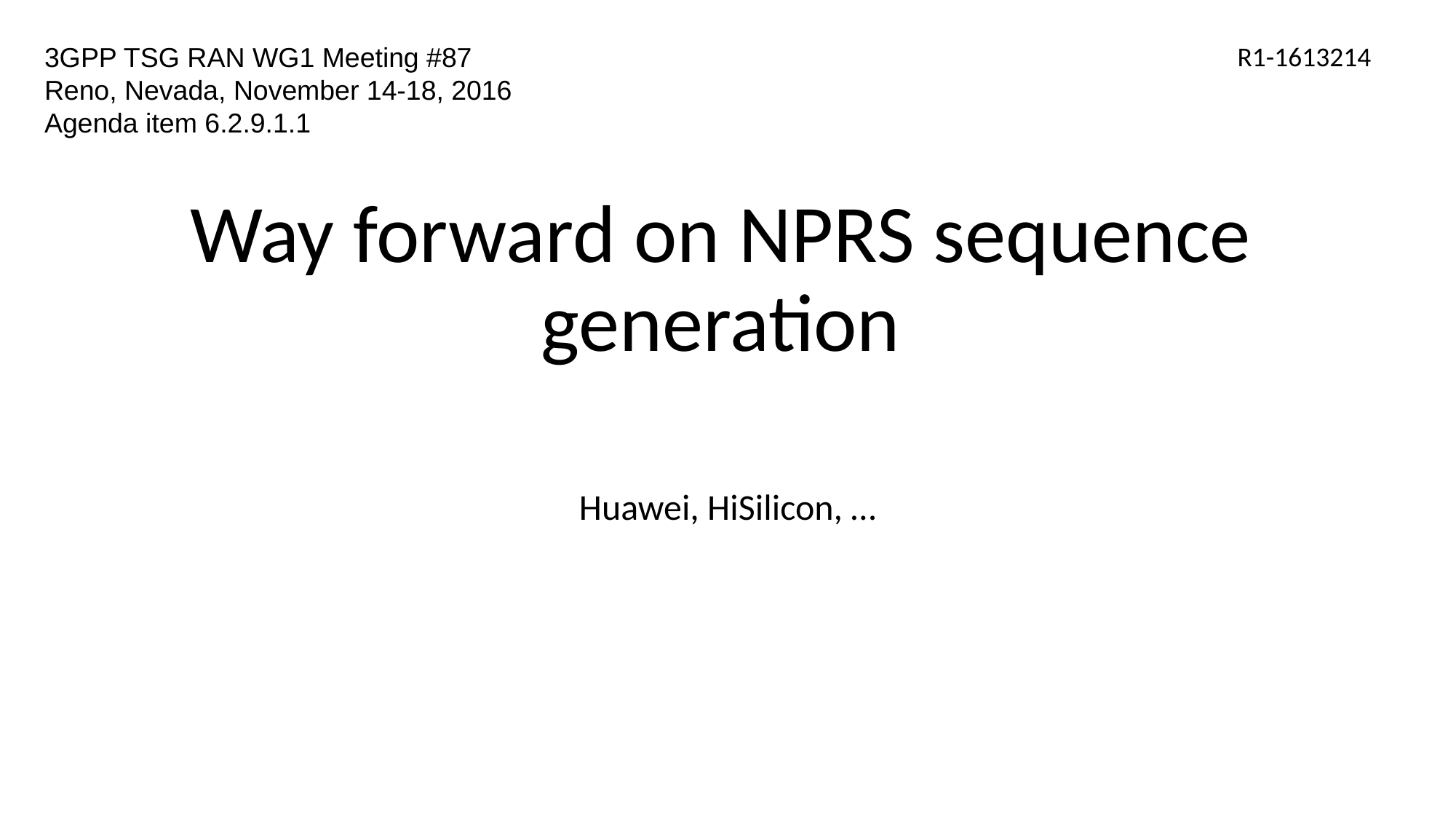

R1-1613214
3GPP TSG RAN WG1 Meeting #87
Reno, Nevada, November 14-18, 2016
Agenda item 6.2.9.1.1
# Way forward on NPRS sequence generation
Huawei, HiSilicon, …